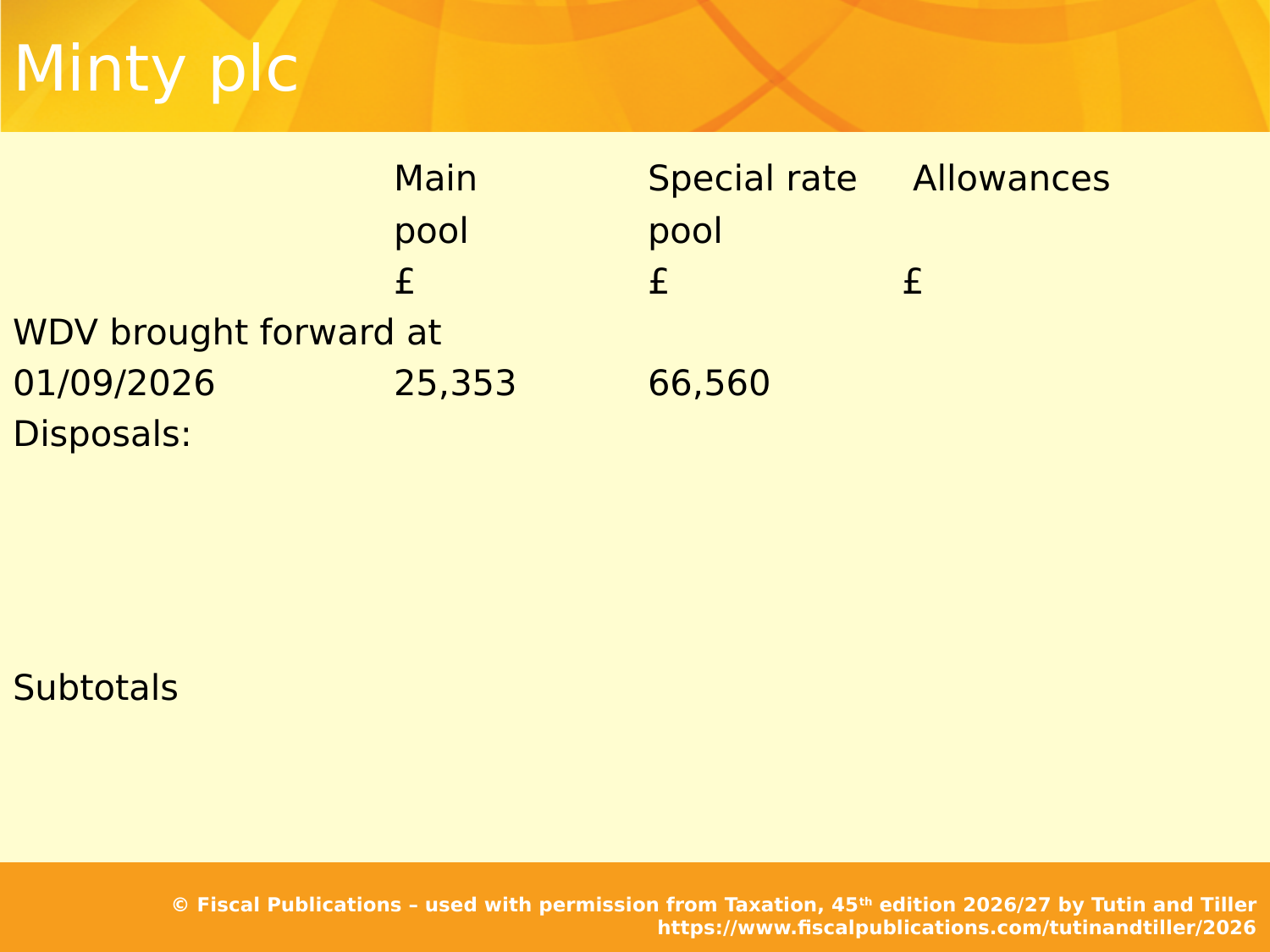

# Minty plc
			Main		Special rate	 Allowances
			pool		pool
			£ 		£ 		£
WDV brought forward at
01/09/2026		25,353 	66,560
Disposals:

Subtotals